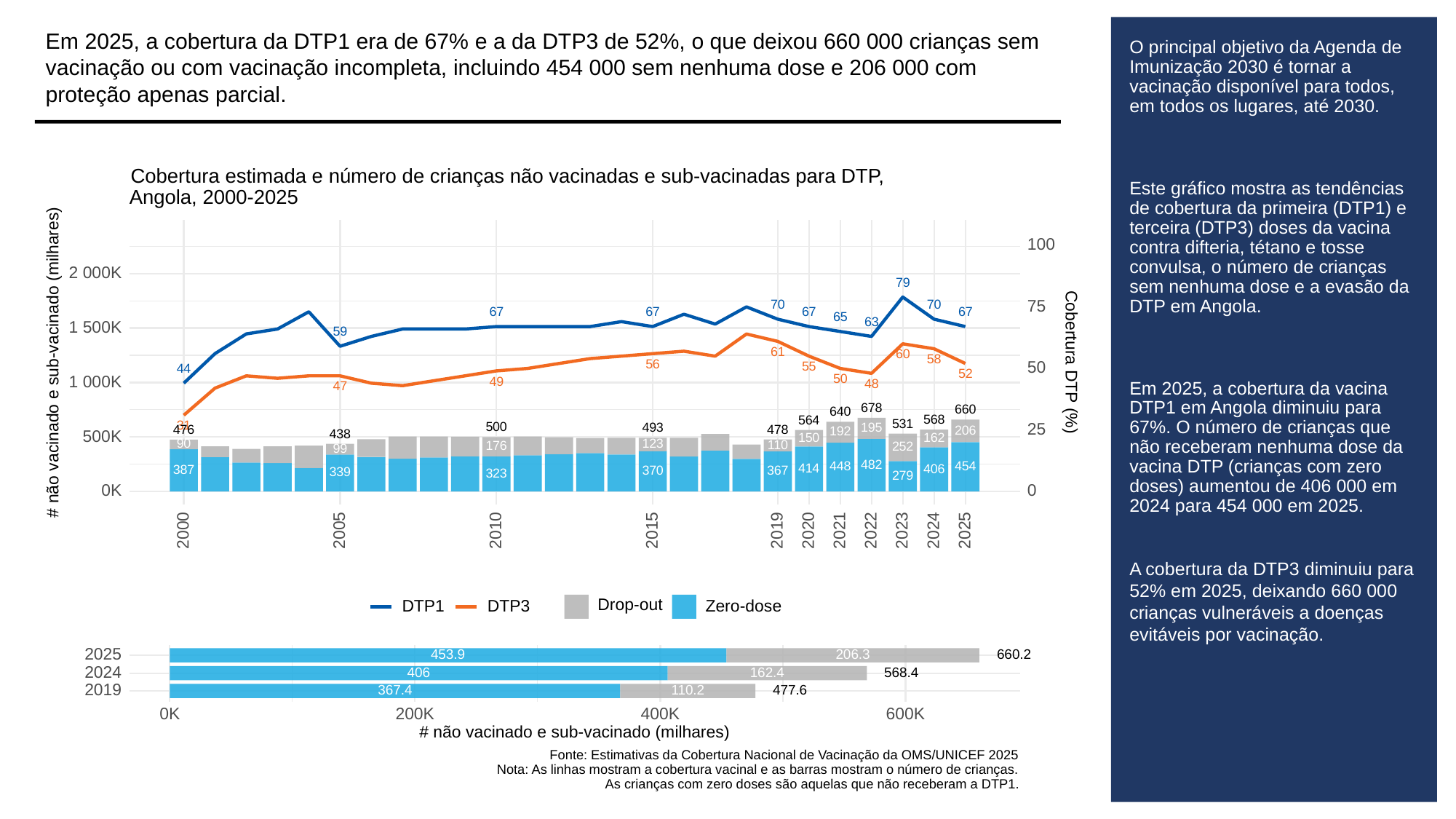

Em 2025, a cobertura da DTP1 era de 67% e a da DTP3 de 52%, o que deixou 660 000 crianças sem vacinação ou com vacinação incompleta, incluindo 454 000 sem nenhuma dose e 206 000 com proteção apenas parcial.
# O principal objetivo da Agenda de Imunização 2030 é tornar a vacinação disponível para todos, em todos os lugares, até 2030.

Este gráfico mostra as tendências de cobertura da primeira (DTP1) e terceira (DTP3) doses da vacina contra difteria, tétano e tosse convulsa, o número de crianças sem nenhuma dose e a evasão da DTP em Angola.

Em 2025, a cobertura da vacina DTP1 em Angola diminuiu para 67%. O número de crianças que não receberam nenhuma dose da vacina DTP (crianças com zero doses) aumentou de 406 000 em 2024 para 454 000 em 2025.

A cobertura da DTP3 diminuiu para 52% em 2025, deixando 660 000 crianças vulneráveis a doenças evitáveis por vacinação.

Cobertura estimada e número de crianças não vacinadas e sub-vacinadas para DTP,
Angola, 2000-2025

100

2 000K

79

70
70

75
67
67
67
67
65
63
1 500K
59

61
60
# não vacinado e sub-vacinado (milhares)
Cobertura DTP (%)
58

56
50
55
44
52
50
1 000K
49
48
47

678
660
640

568
564

531

31

500
195
493
25
478
476
206
192

438

500K
150
162

123
90
110
176

252

99

482

454
448

414
406
387
370
367

339
323
279
0K
0

2023
2000
2005
2010
2015
2019
2020
2021
2022
2024
2025

Drop-out
DTP3
Zero-dose
DTP1

2025
453.9
206.3
660.2

2024
406
162.4
568.4

2019
367.4
110.2
477.6

0K
200K
400K
600K
# não vacinado e sub-vacinado (milhares)
Fonte: Estimativas da Cobertura Nacional de Vacinação da OMS/UNICEF 2025
Nota: As linhas mostram a cobertura vacinal e as barras mostram o número de crianças.
As crianças com zero doses são aquelas que não receberam a DTP1.